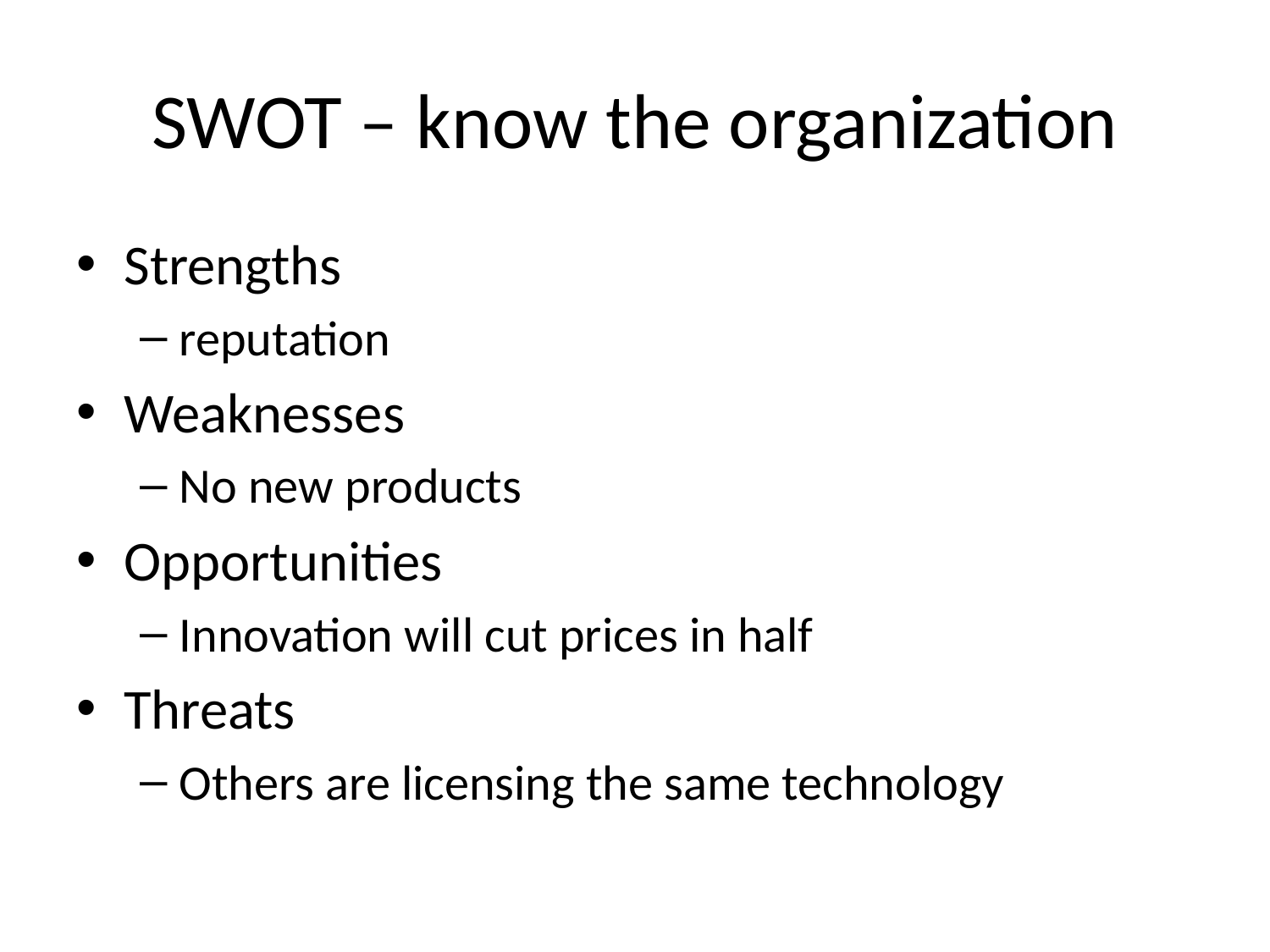

# SWOT – know the organization
Strengths
reputation
Weaknesses
No new products
Opportunities
Innovation will cut prices in half
Threats
Others are licensing the same technology